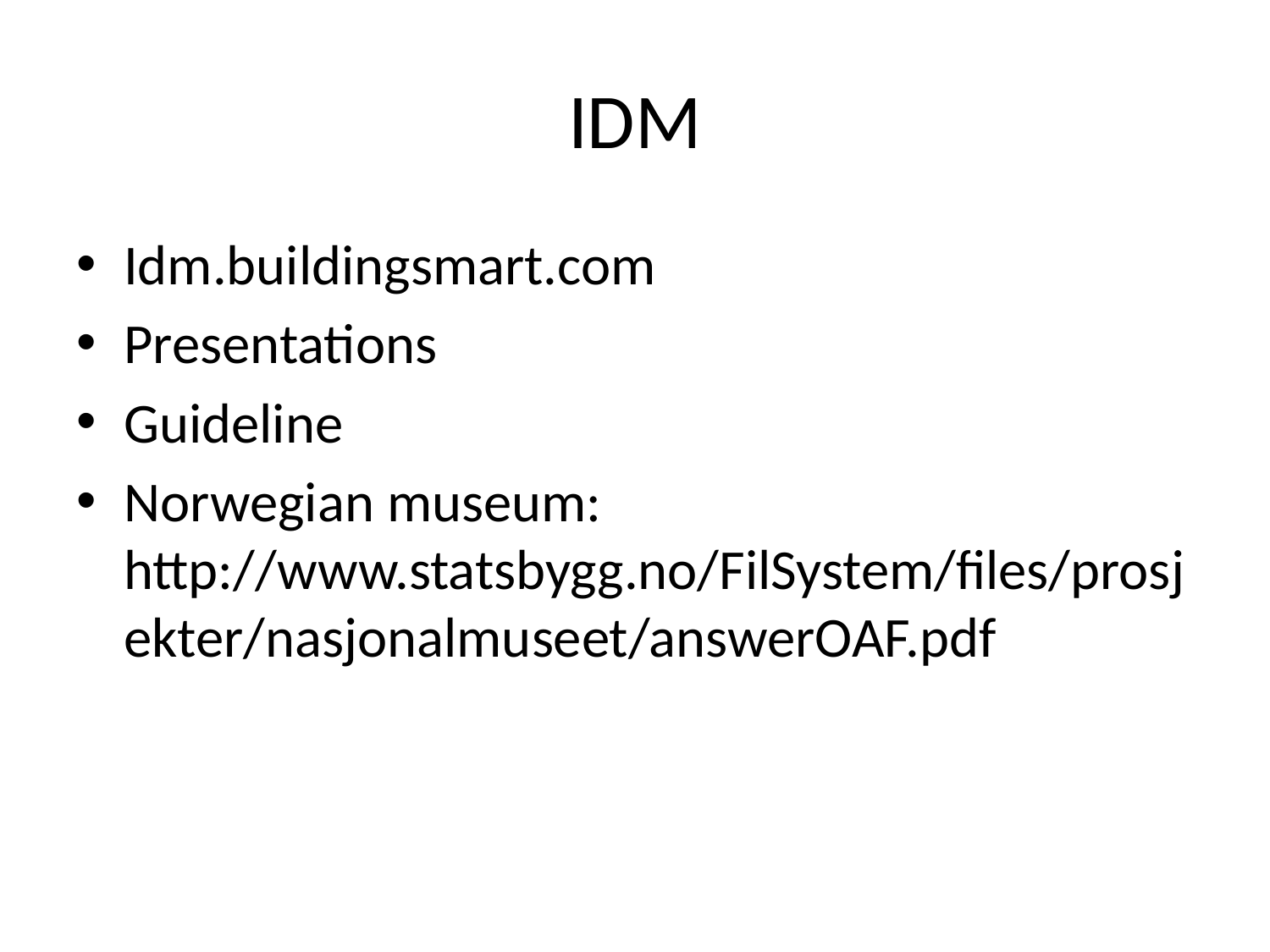

# IDM
Idm.buildingsmart.com
Presentations
Guideline
Norwegian museum: http://www.statsbygg.no/FilSystem/files/prosjekter/nasjonalmuseet/answerOAF.pdf